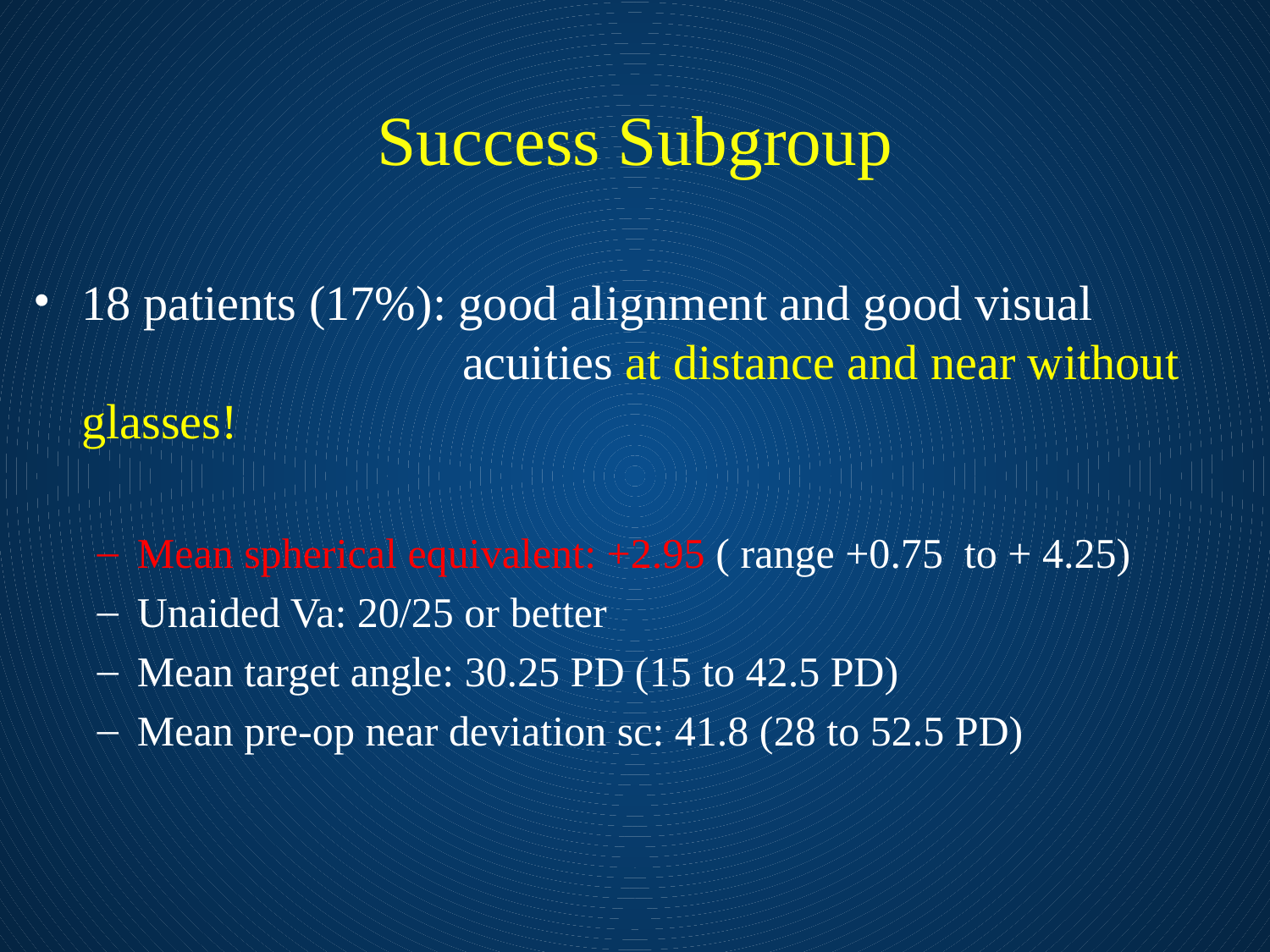

# Success Subgroup
18 patients (17%): good alignment and good visual 			acuities at distance and near without glasses!

Mean spherical equivalent: +2.95 ( range +0.75  to + 4.25)
Unaided Va: 20/25 or better
Mean target angle: 30.25 PD (15 to 42.5 PD)
Mean pre-op near deviation sc: 41.8 (28 to 52.5 PD)